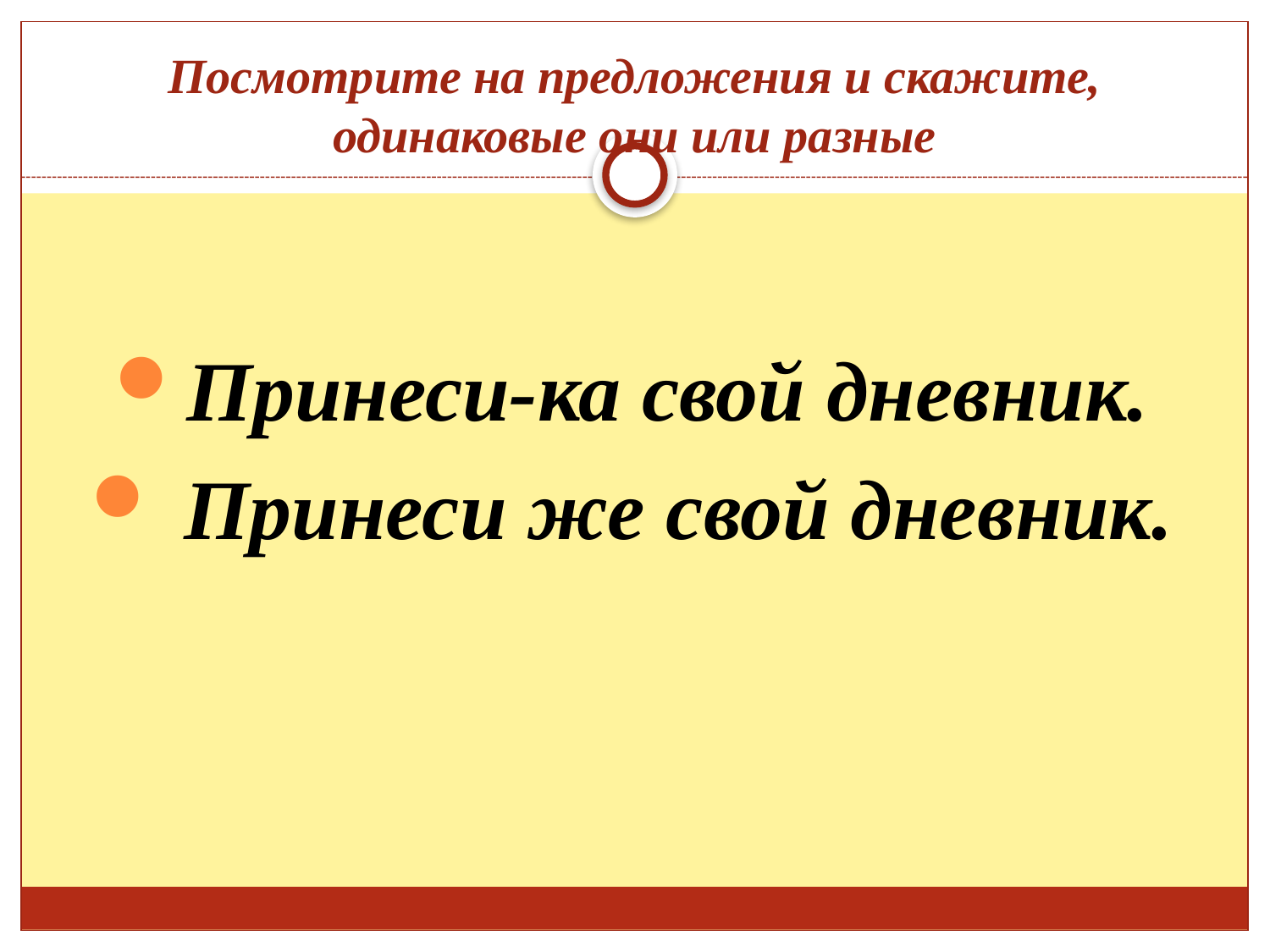

# Посмотрите на предложения и скажите, одинаковые они или разные

Принеси-ка свой дневник.
 Принеси же свой дневник.